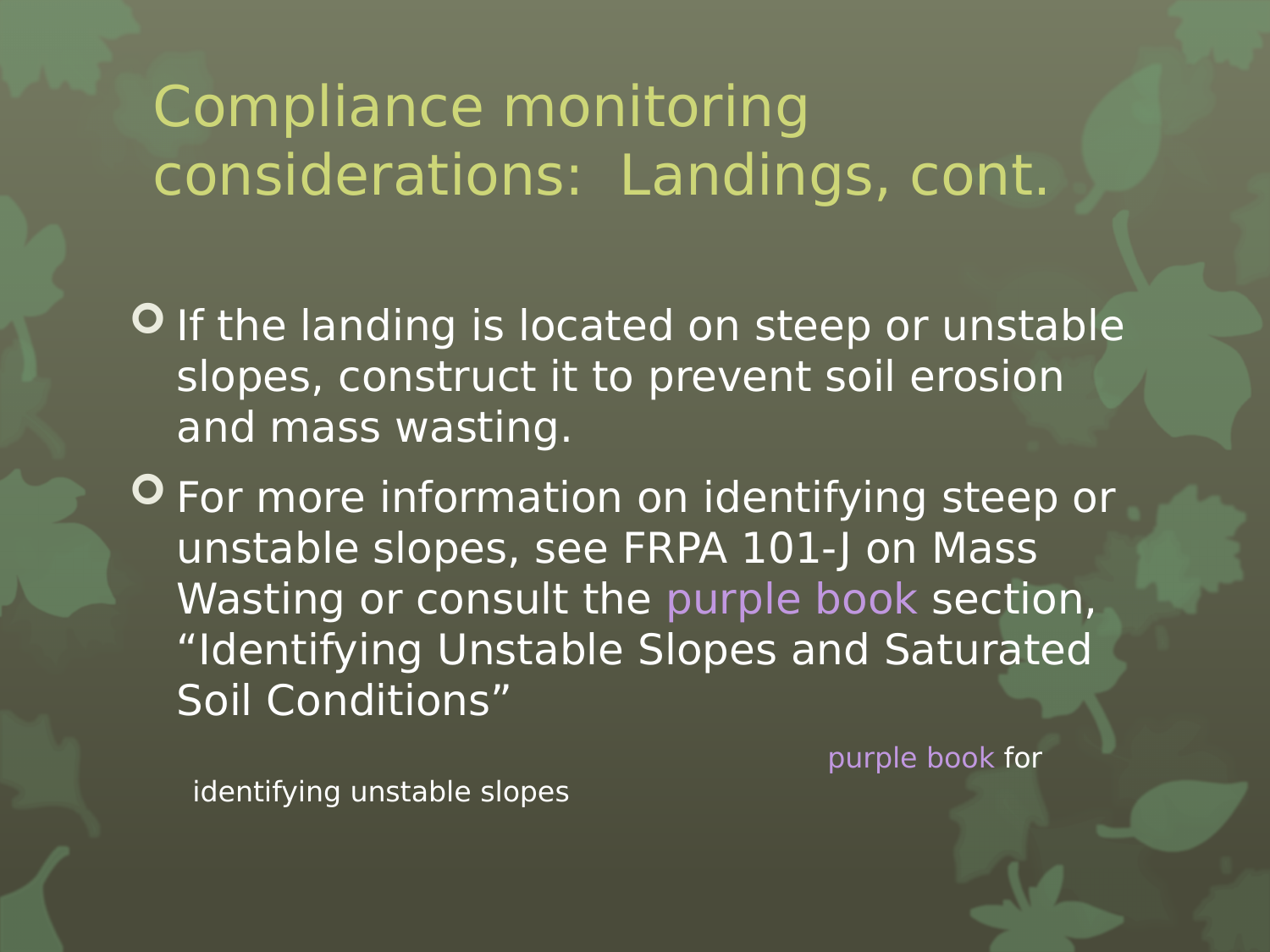

# Compliance monitoring considerations:  Landings, cont.
If the landing is located on steep or unstable slopes, construct it to prevent soil erosion and mass wasting.
For more information on identifying steep or unstable slopes, see FRPA 101-J on Mass Wasting or consult the purple book section, “Identifying Unstable Slopes and Saturated Soil Conditions”
					purple book for identifying unstable slopes